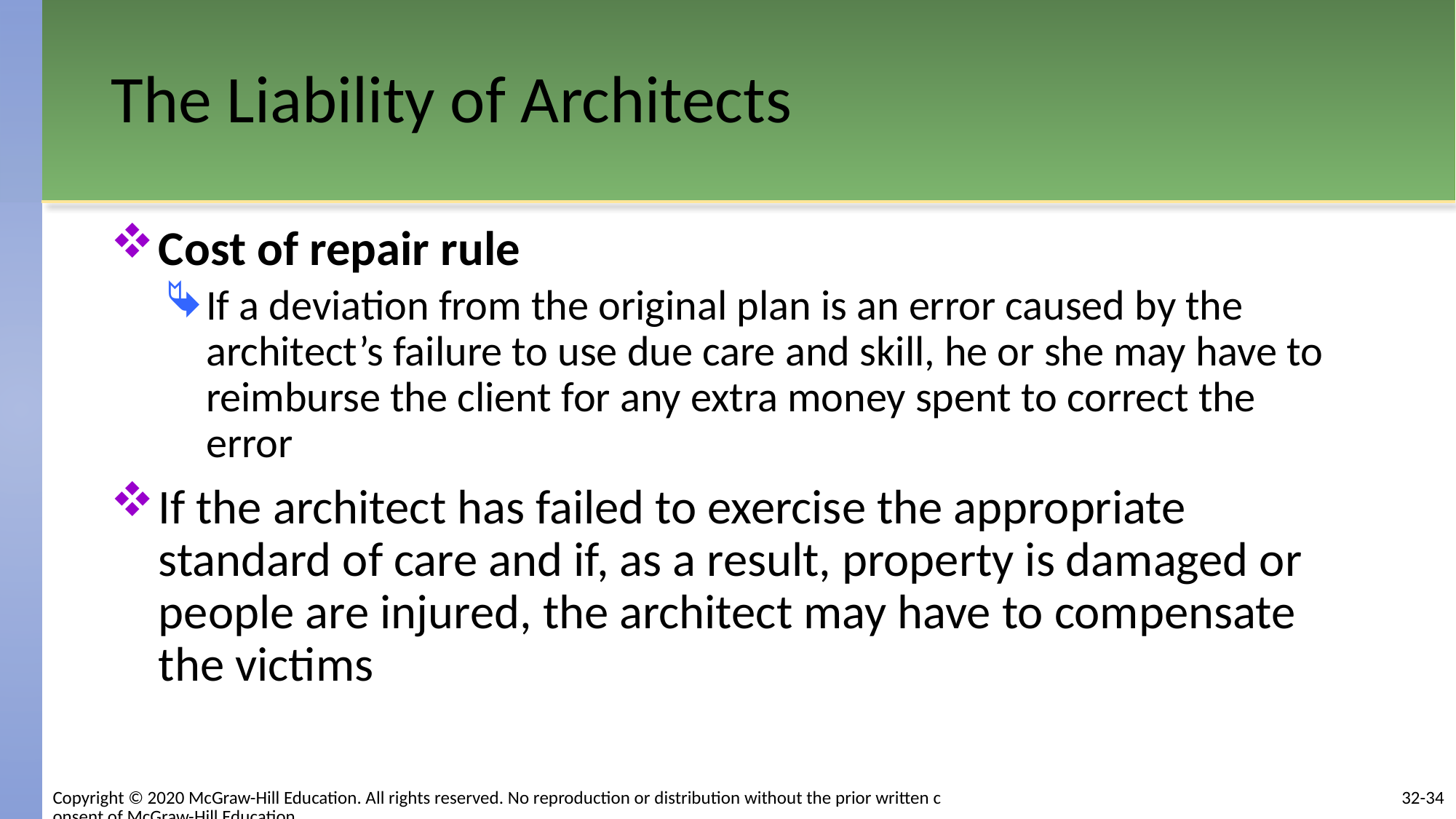

# The Liability of Architects
Cost of repair rule
If a deviation from the original plan is an error caused by the architect’s failure to use due care and skill, he or she may have to reimburse the client for any extra money spent to correct the error
If the architect has failed to exercise the appropriate standard of care and if, as a result, property is damaged or people are injured, the architect may have to compensate the victims
32-34
Copyright © 2020 McGraw-Hill Education. All rights reserved. No reproduction or distribution without the prior written consent of McGraw-Hill Education.